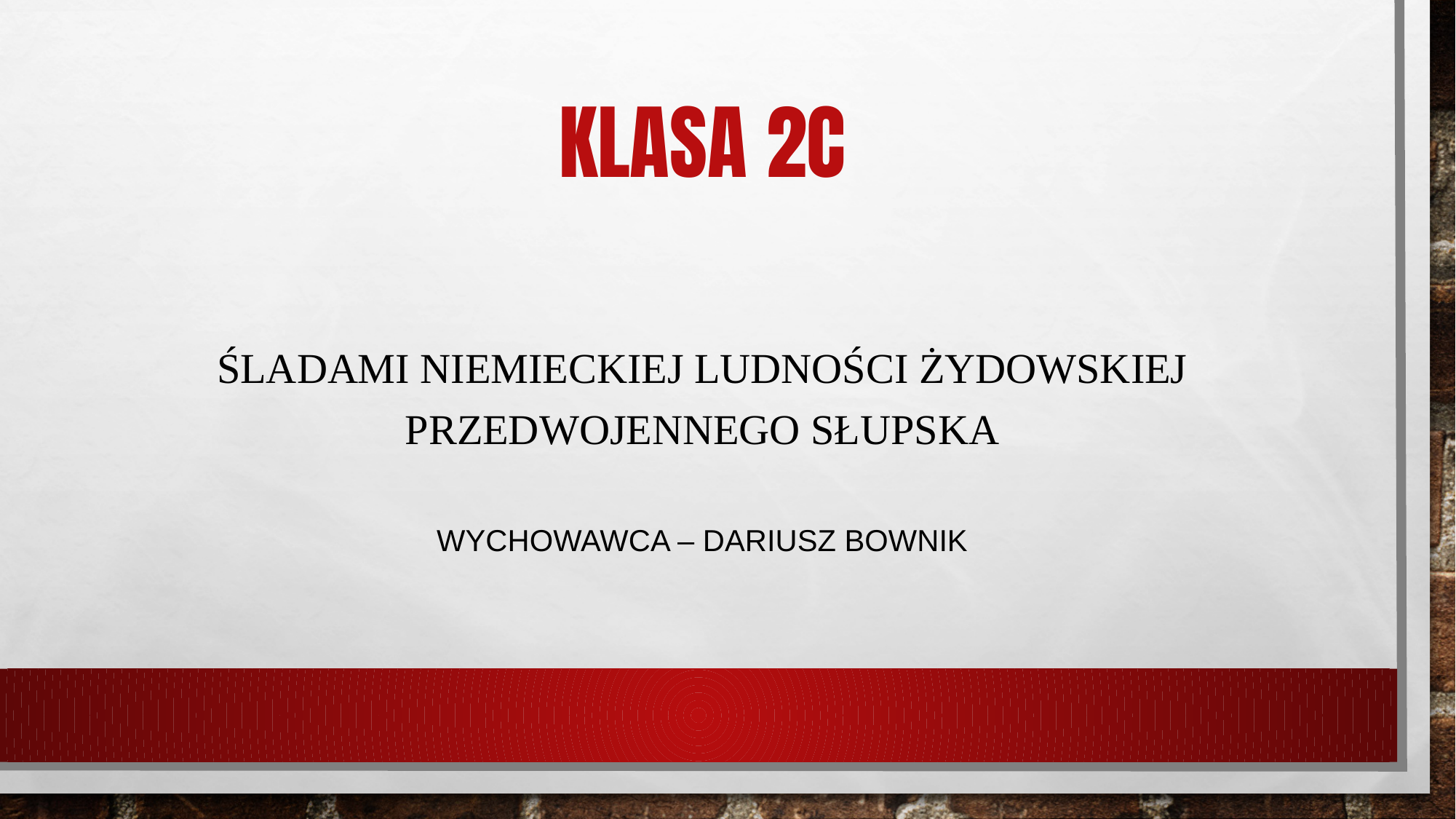

# Klasa 2c
Śladami niemieckiej ludności żydowskiej przedwojennego Słupska

wychowawca – dariusz bownik